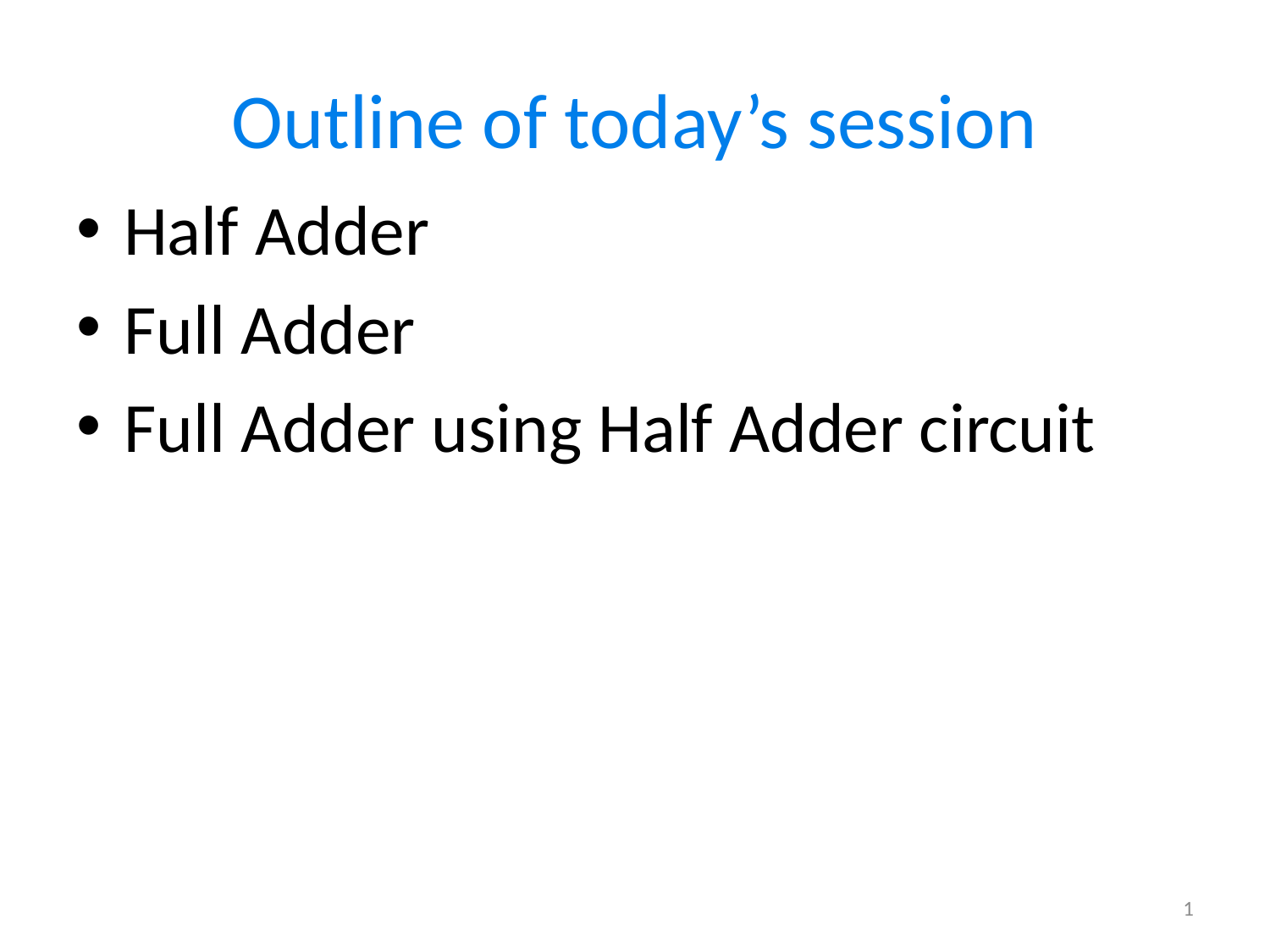

# Outline of today’s session
Half Adder
Full Adder
Full Adder using Half Adder circuit

1